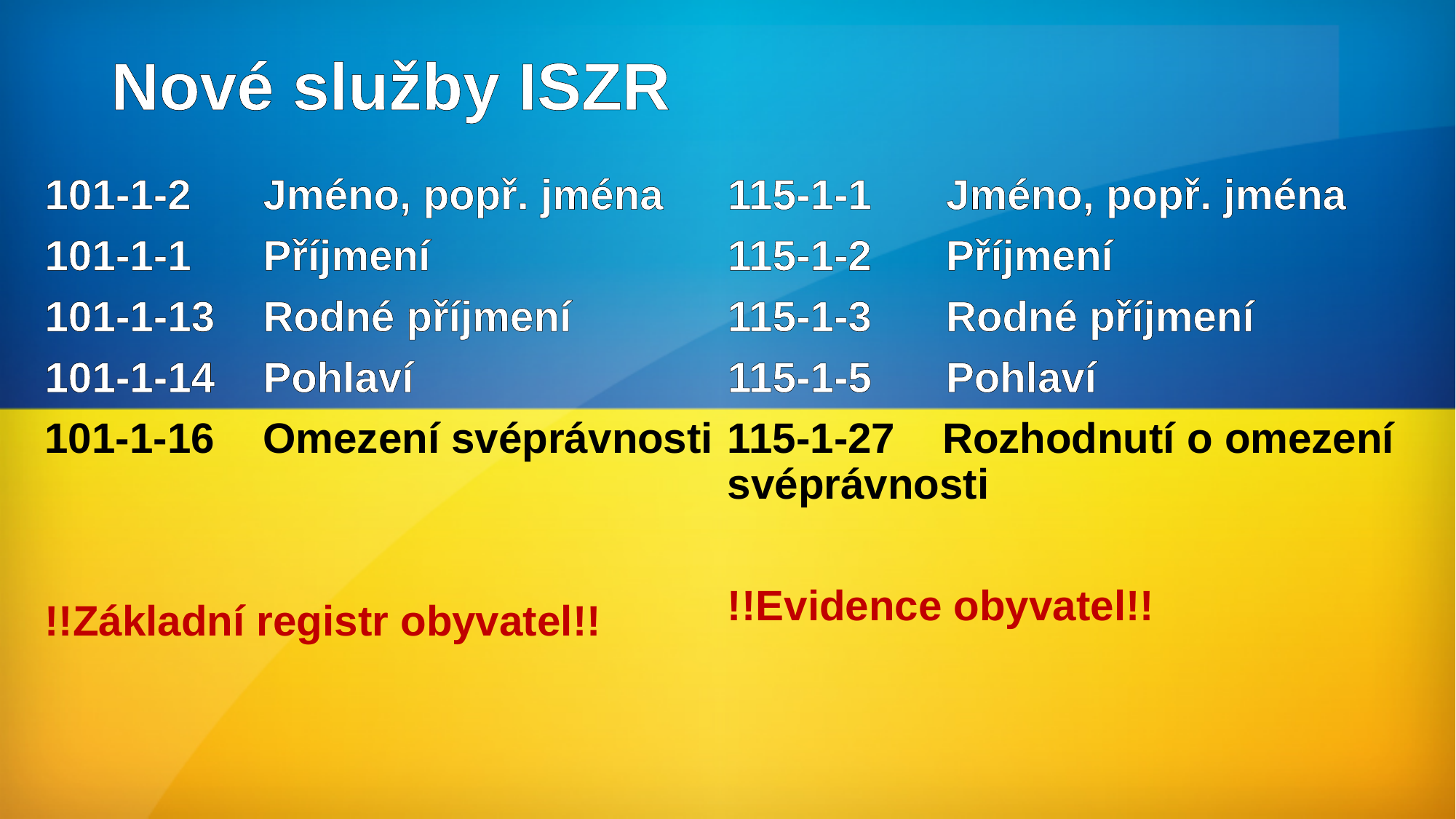

# Nové služby ISZR
101-1-2	Jméno, popř. jména
101-1-1	Příjmení
101-1-13	Rodné příjmení
101-1-14	Pohlaví
101-1-16	Omezení svéprávnosti

!!Základní registr obyvatel!!

115-1-1	Jméno, popř. jména
115-1-2	Příjmení
115-1-3	Rodné příjmení
115-1-5	Pohlaví
115-1-27    Rozhodnutí o omezení svéprávnosti

!!Evidence obyvatel!!